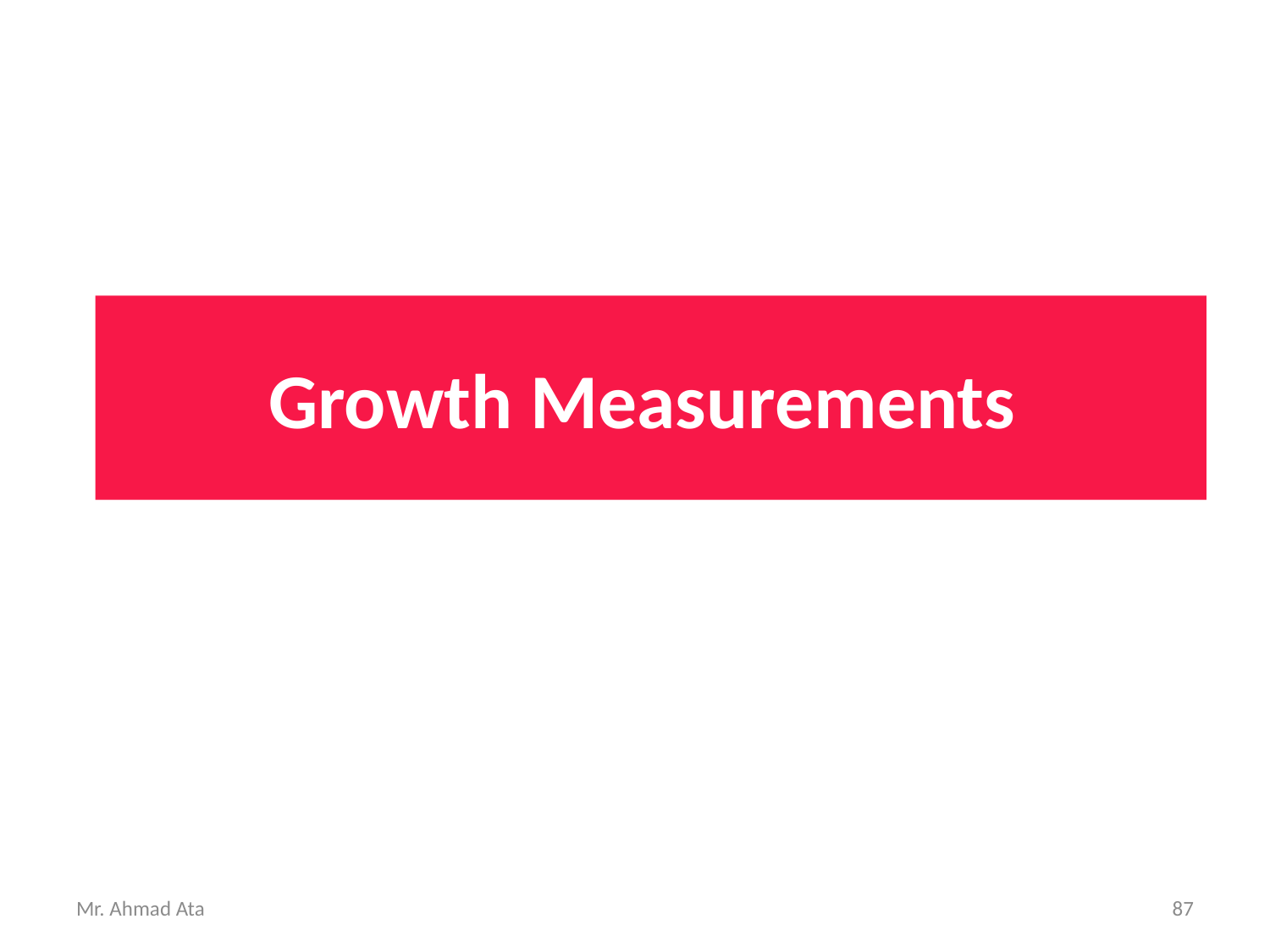

# Growth Measurements
Lab 3
Mr. Ahmad Ata
87